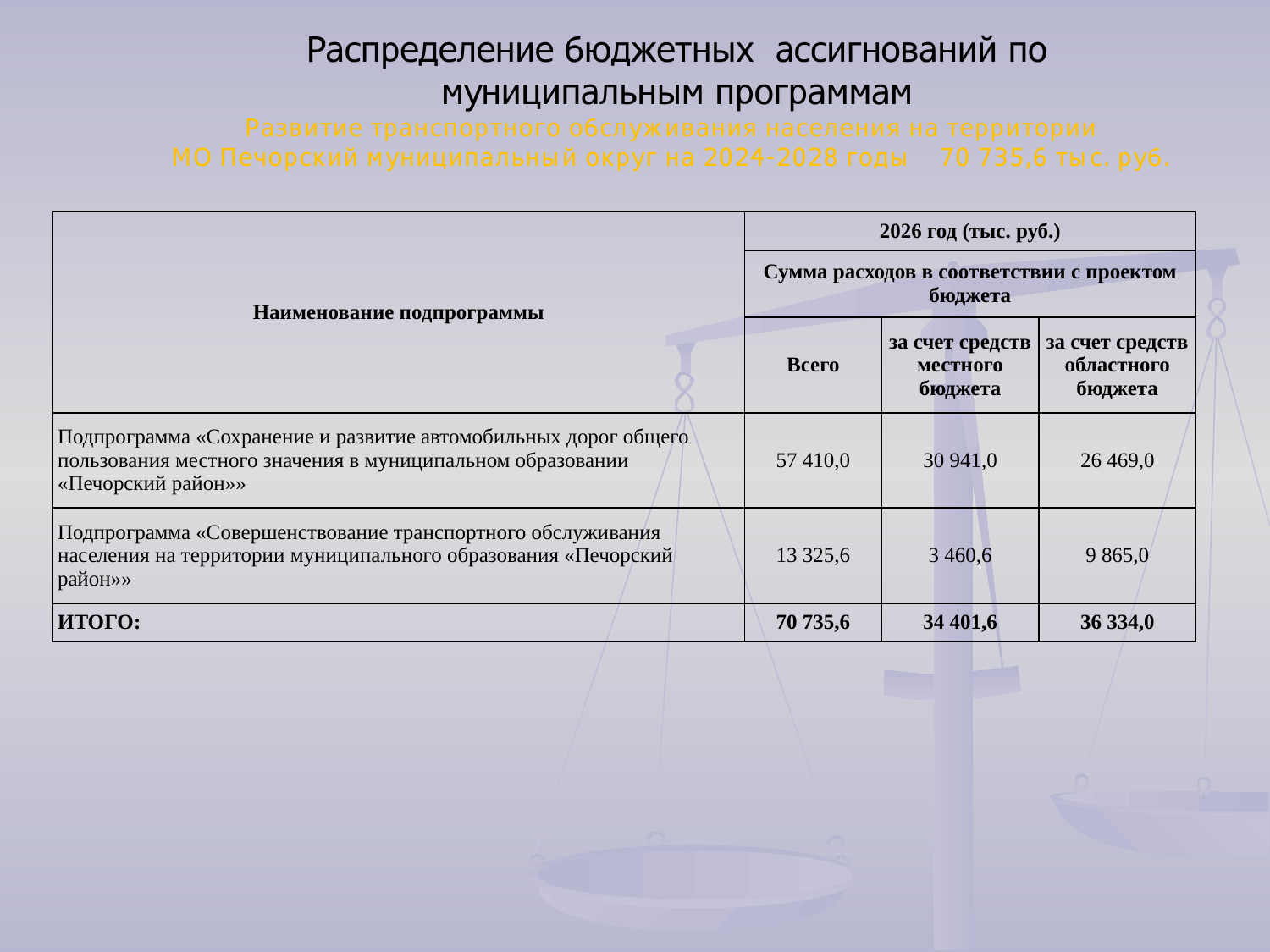

Распределение бюджетных  ассигнований по муниципальным программам
Развитие транспортного обслуживания населения на территории
 МО Печорский муниципальный округ на 2024-2028 годы    70 735,6 тыс. руб.
| Наименование подпрограммы | 2026 год (тыс. руб.) |  |  |
| --- | --- | --- | --- |
|  | Сумма расходов в соответствии с проектом бюджета |  |  |
|  | Всего | за счет средств местного бюджета | за счет средств областного бюджета |
| Подпрограмма «Сохранение и развитие автомобильных дорог общего пользования местного значения в муниципальном образовании «Печорский район»» | 57 410,0 | 30 941,0 | 26 469,0 |
| Подпрограмма «Совершенствование транспортного обслуживания населения на территории муниципального образования «Печорский район»» | 13 325,6 | 3 460,6 | 9 865,0 |
| ИТОГО: | 70 735,6 | 34 401,6 | 36 334,0 |